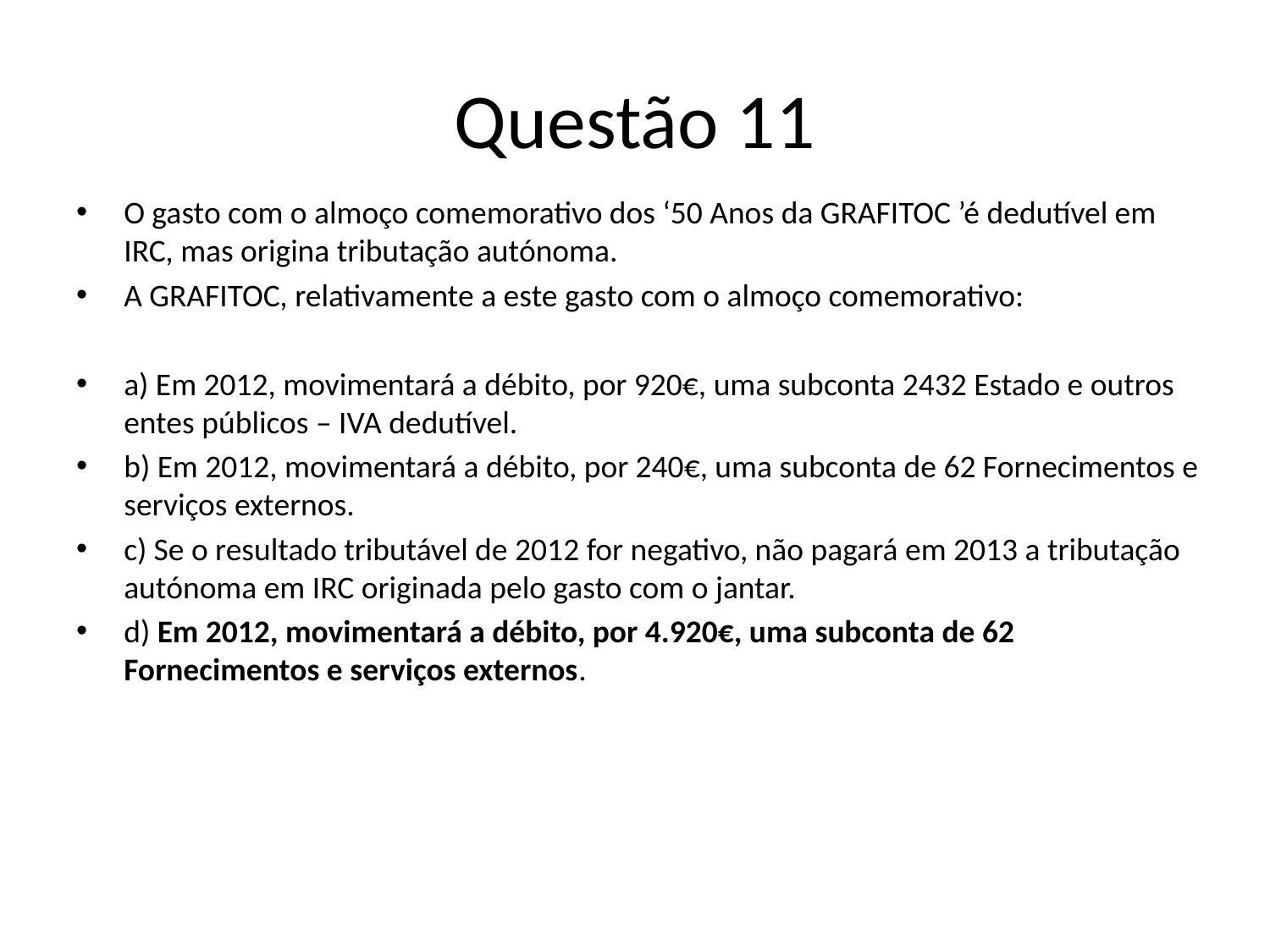

# Questão 11
O gasto com o almoço comemorativo dos ‘50 Anos da GRAFITOC ’é dedutível em IRC, mas origina tributação autónoma.
A GRAFITOC, relativamente a este gasto com o almoço comemorativo:

a) Em 2012, movimentará a débito, por 920€, uma subconta 2432 Estado e outros entes públicos – IVA dedutível.
b) Em 2012, movimentará a débito, por 240€, uma subconta de 62 Fornecimentos e serviços externos.
c) Se o resultado tributável de 2012 for negativo, não pagará em 2013 a tributação autónoma em IRC originada pelo gasto com o jantar.
d) Em 2012, movimentará a débito, por 4.920€, uma subconta de 62 Fornecimentos e serviços externos.